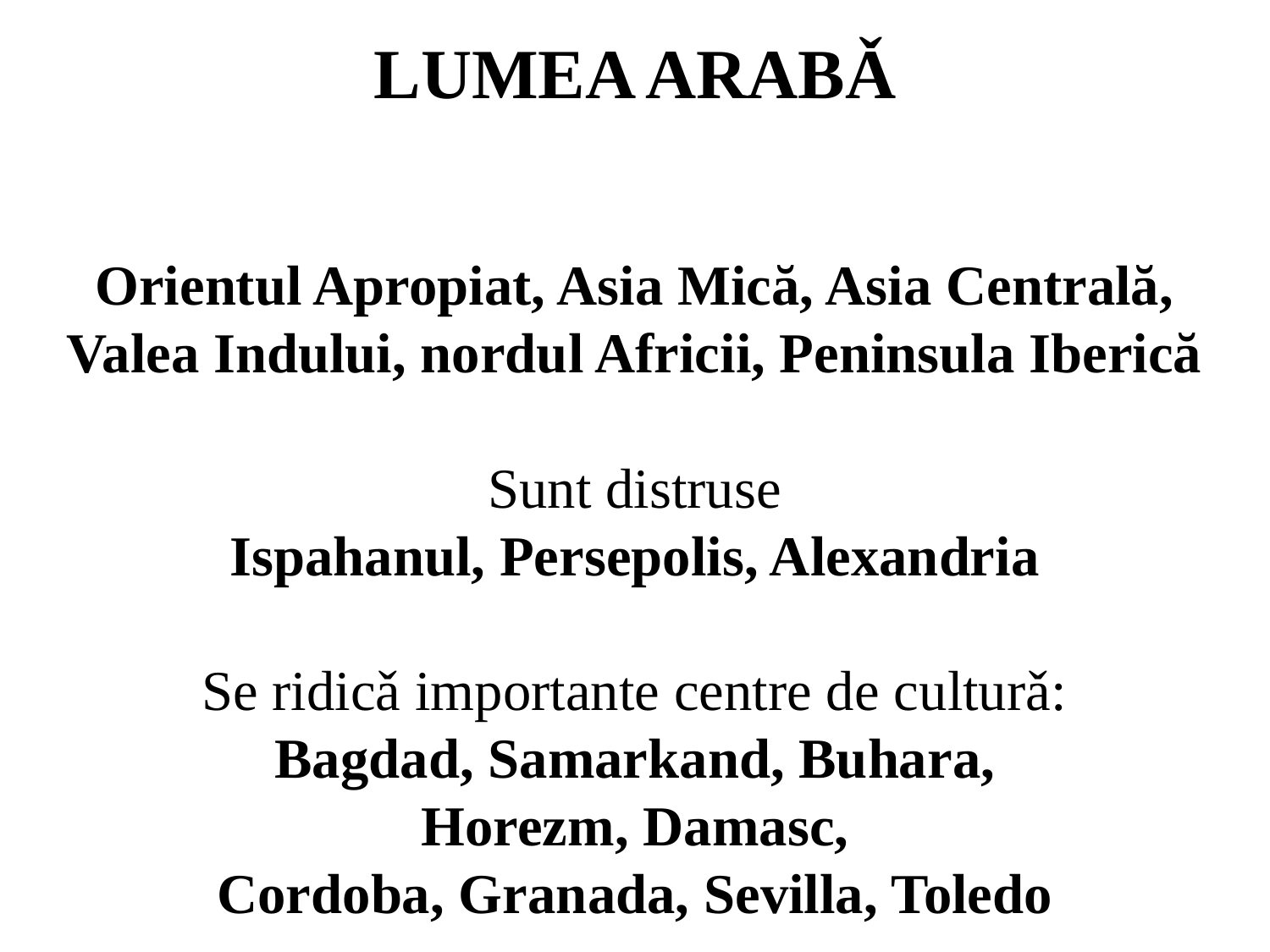

LUMEA ARABǍ

Orientul Apropiat, Asia Mică, Asia Centrală,
Valea Indului, nordul Africii, Peninsula Iberică

Sunt distruse
Ispahanul, Persepolis, Alexandria

Se ridicǎ importante centre de culturǎ:
Bagdad, Samarkand, Buhara,
Horezm, Damasc,
Cordoba, Granada, Sevilla, Toledo